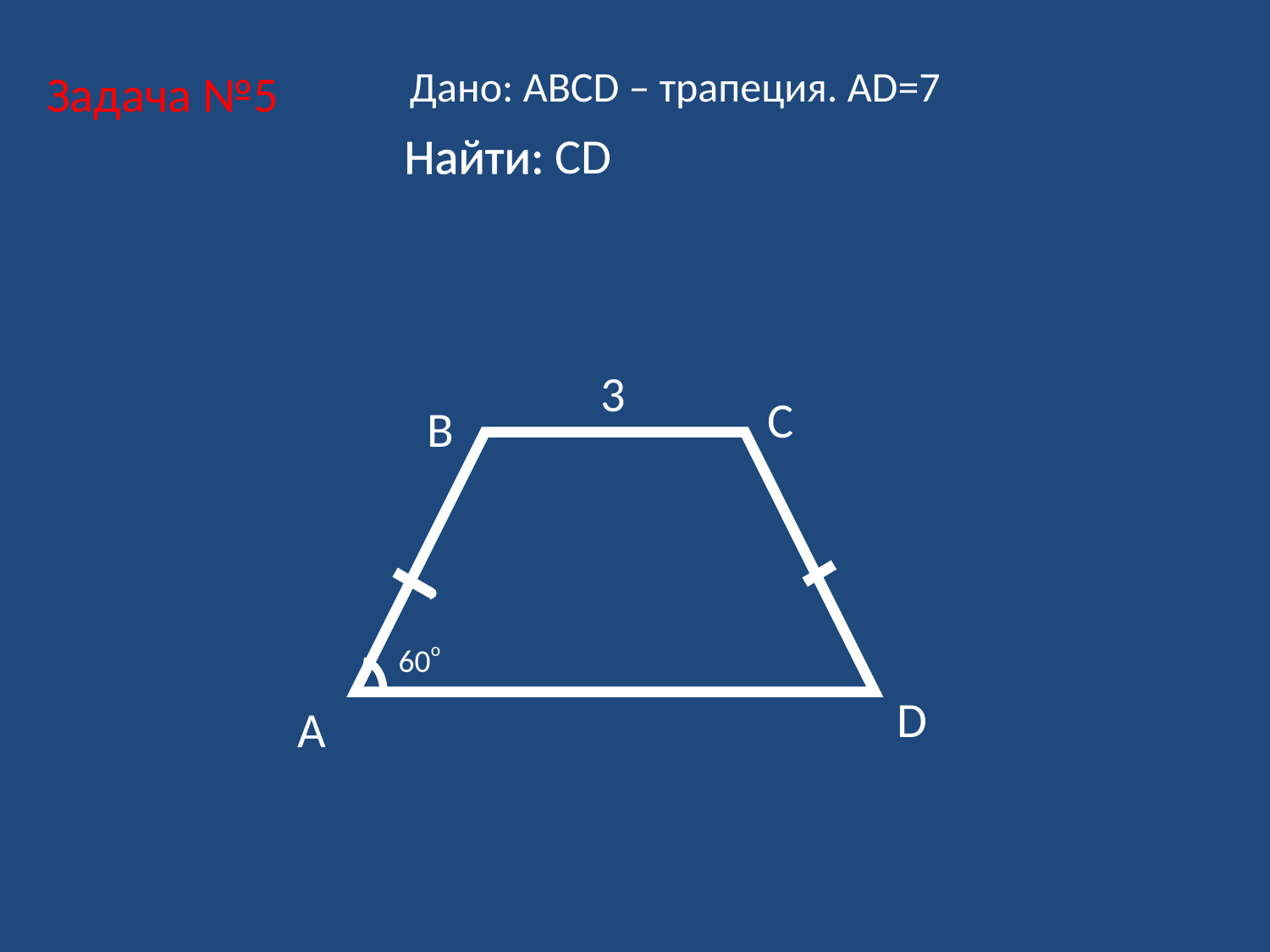

Дано: АВСD – трапеция. AD=7
Задача №5

Найти: CD
3
С
В

60o

D
А